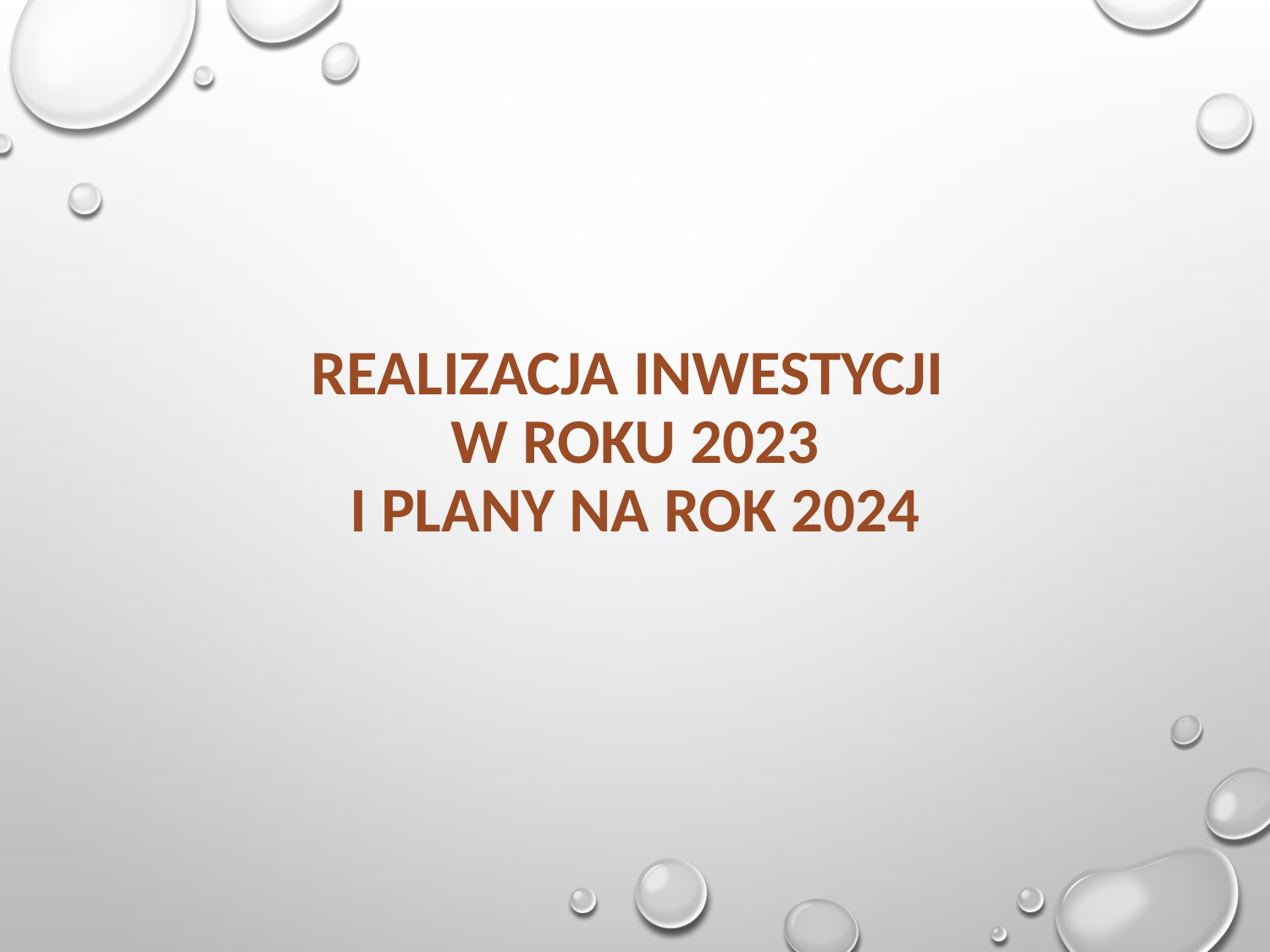

# Realizacja inwestycji w roku 2023 i plany na rok 2024